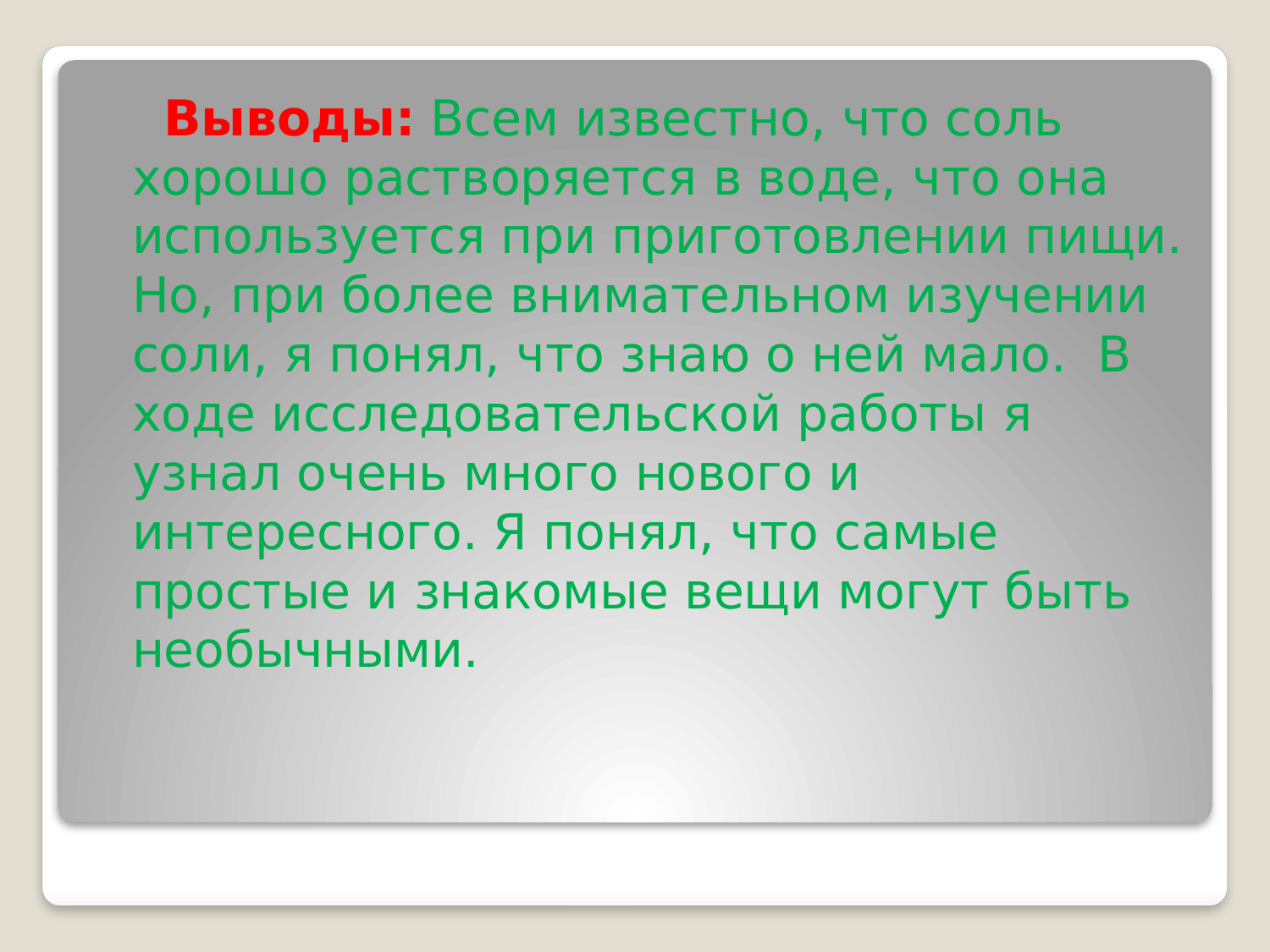

Выводы: Всем известно, что соль хорошо растворяется в воде, что она используется при приготовлении пищи. Но, при более внимательном изучении соли, я понял, что знаю о ней мало.  В ходе исследовательской работы я узнал очень много нового и интересного. Я понял, что самые простые и знакомые вещи могут быть необычными.